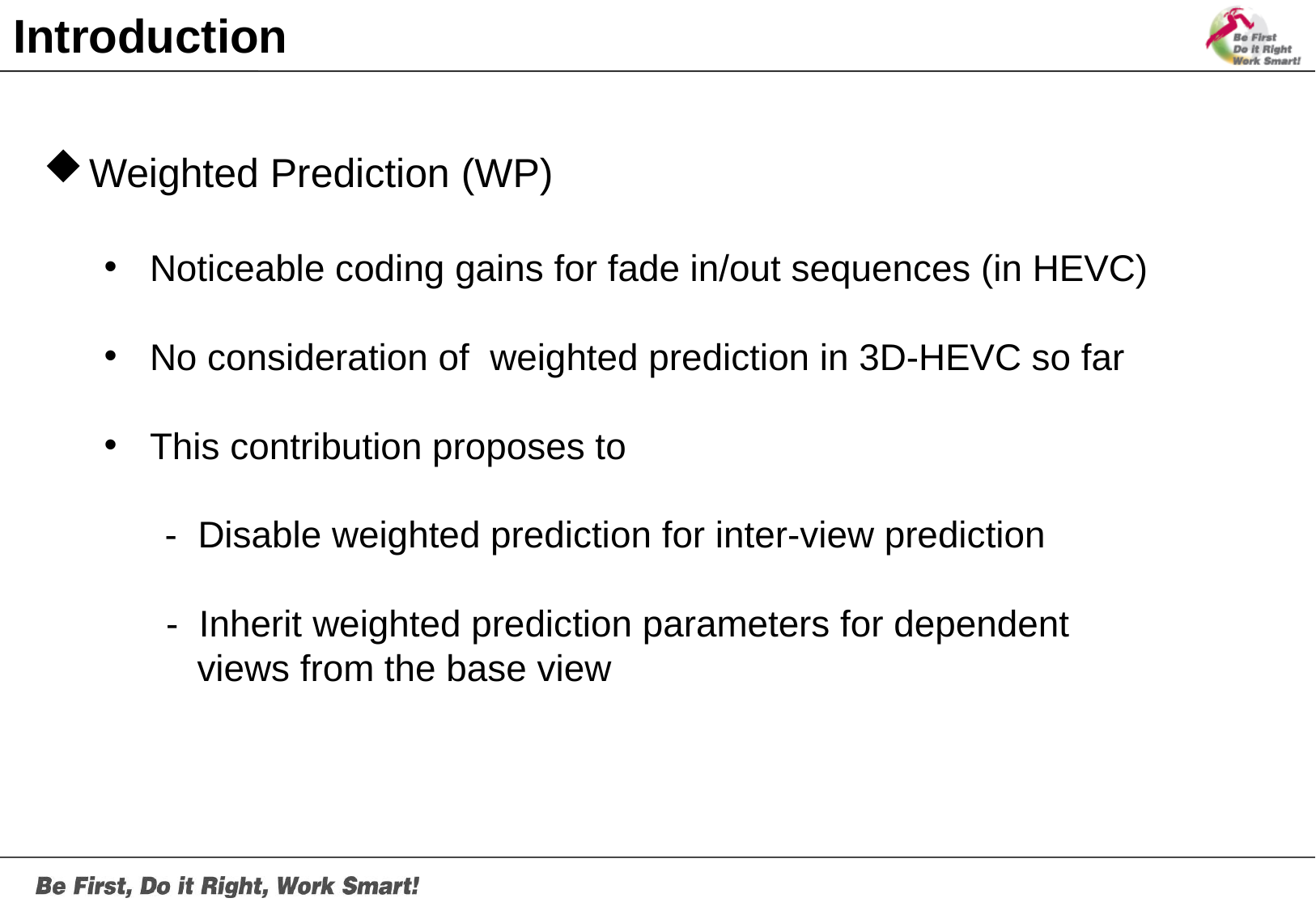

Introduction

Weighted Prediction (WP)

Noticeable coding gains for fade in/out sequences (in HEVC)

No consideration of  weighted prediction in 3D-HEVC so far

This contribution proposes to

-  Disable weighted prediction for inter-view prediction

      -  Inherit weighted prediction parameters for dependent
         views from the base view